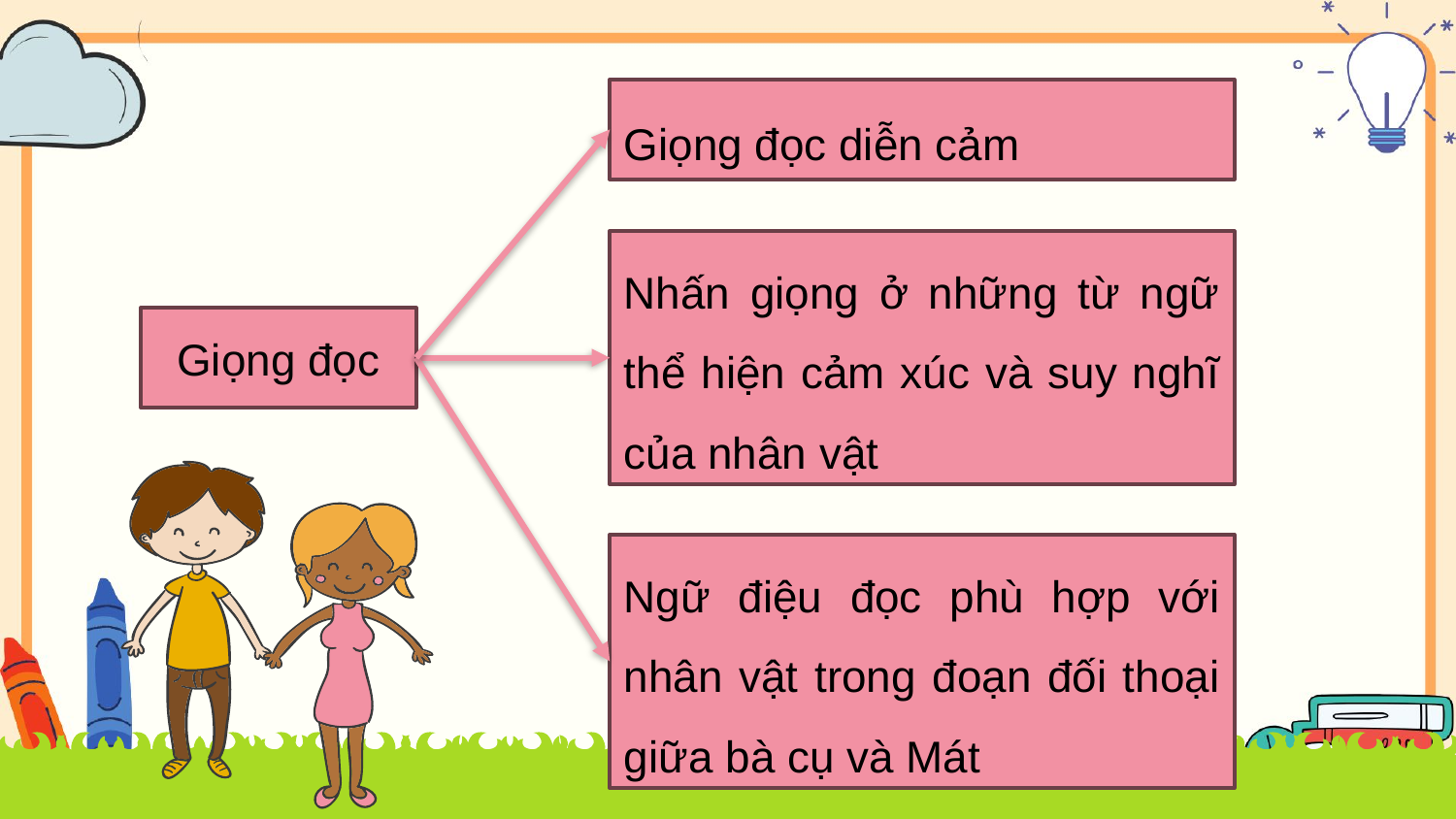

Giọng đọc diễn cảm
Nhấn giọng ở những từ ngữ thể hiện cảm xúc và suy nghĩ của nhân vật
Giọng đọc

Ngữ điệu đọc phù hợp với nhân vật trong đoạn đối thoại giữa bà cụ và Mát